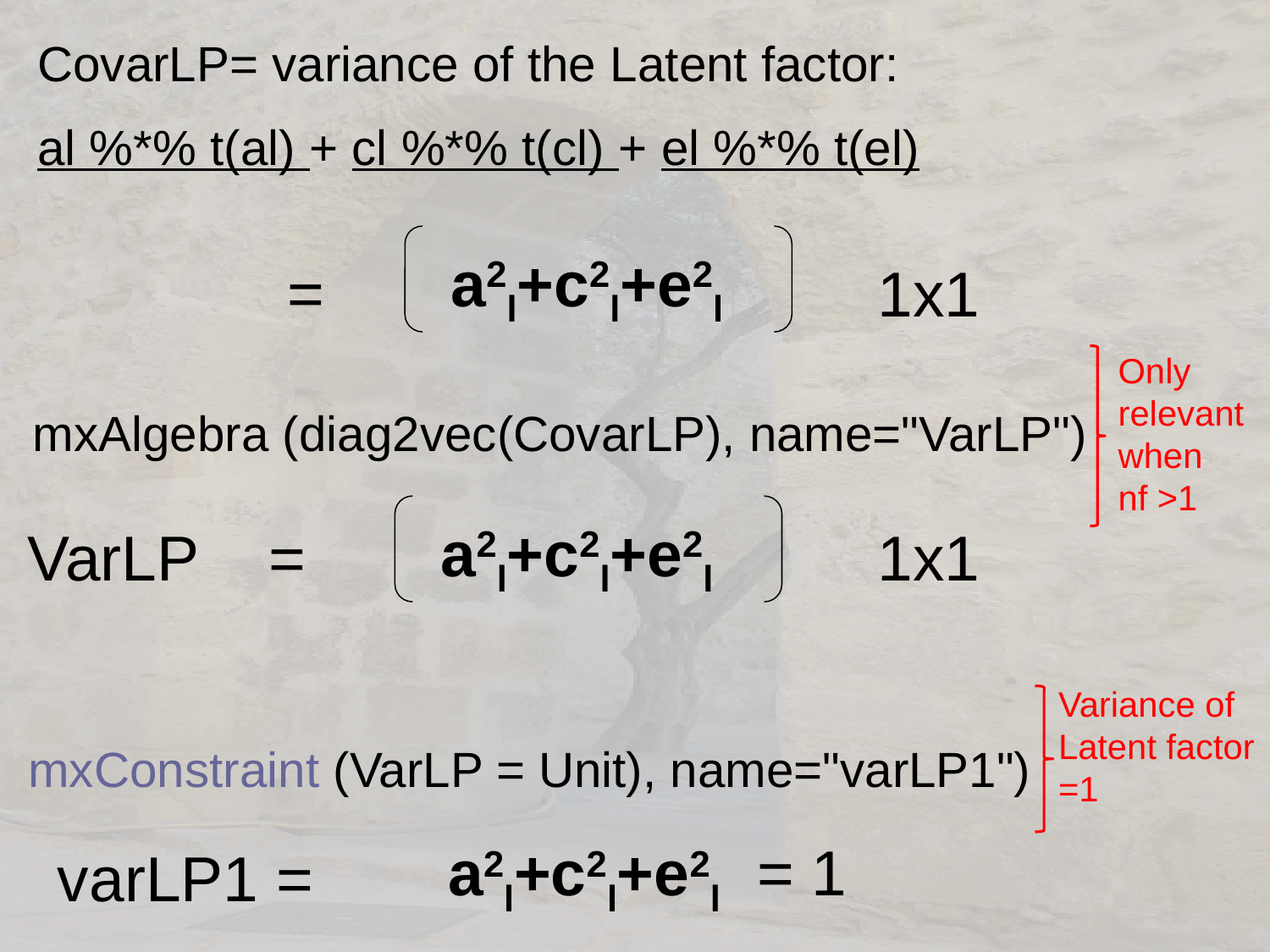

CovarLP= variance of the Latent factor:
al %*% t(al) + cl %*% t(cl) + el %*% t(el)

a2l+c2l+e2l
=
1x1
Only
relevant
when
nf >1

mxAlgebra (diag2vec(CovarLP), name="VarLP")

a2l+c2l+e2l
VarLP    =
1x1
Variance of
Latent factor
=1

mxConstraint (VarLP = Unit), name="varLP1")

= 1
a2l+c2l+e2l
varLP1 =